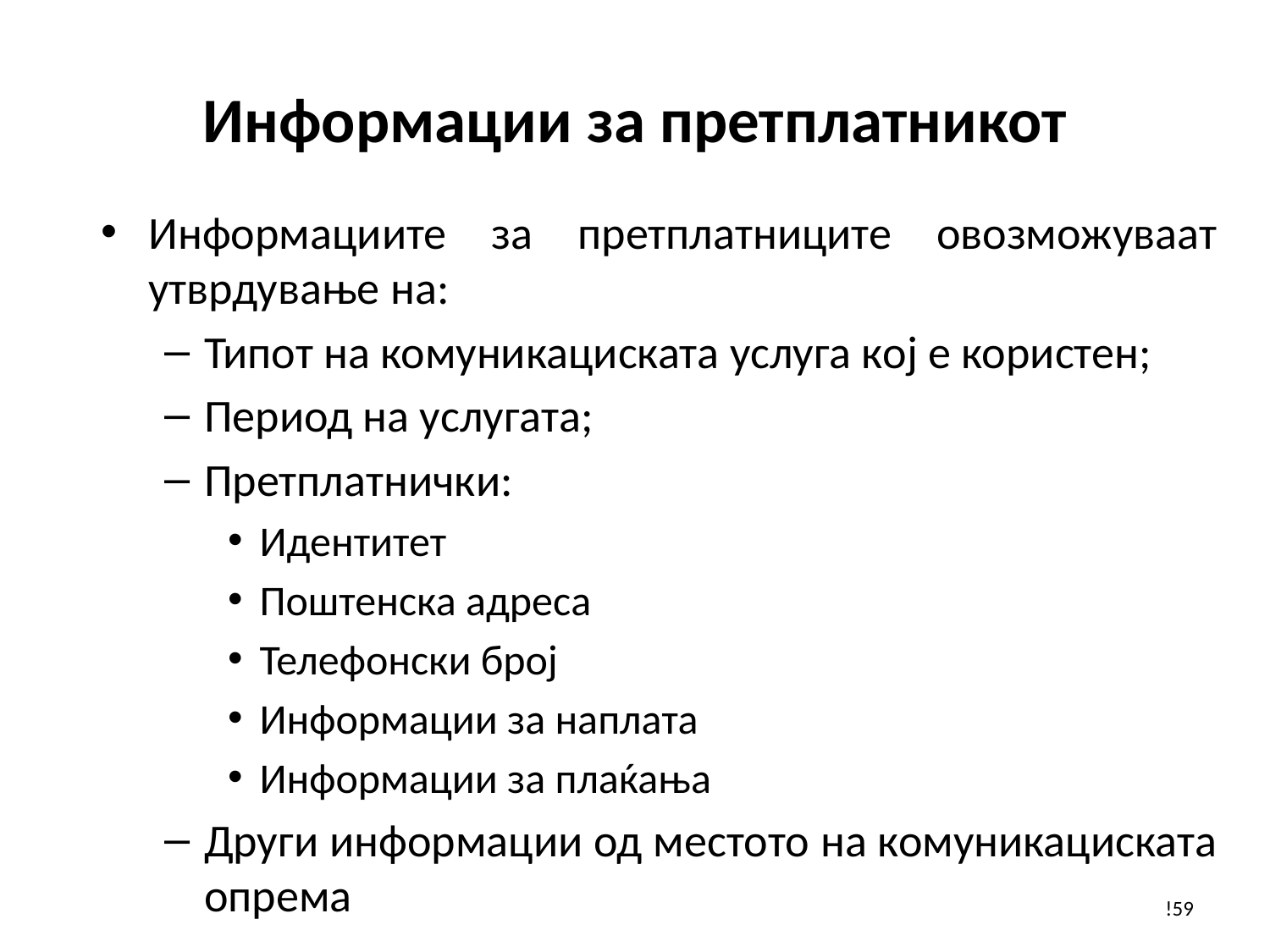

# Информации за претплатникот
Информациите за претплатниците овозможуваат утврдување на:
Типот на комуникациската услуга кој е користен;
Период на услугата;
Претплатнички:
Идентитет
Поштенска адреса
Телефонски број
Информации за наплата
Информации за плаќања
Други информации од местото на комуникациската опрема
!59